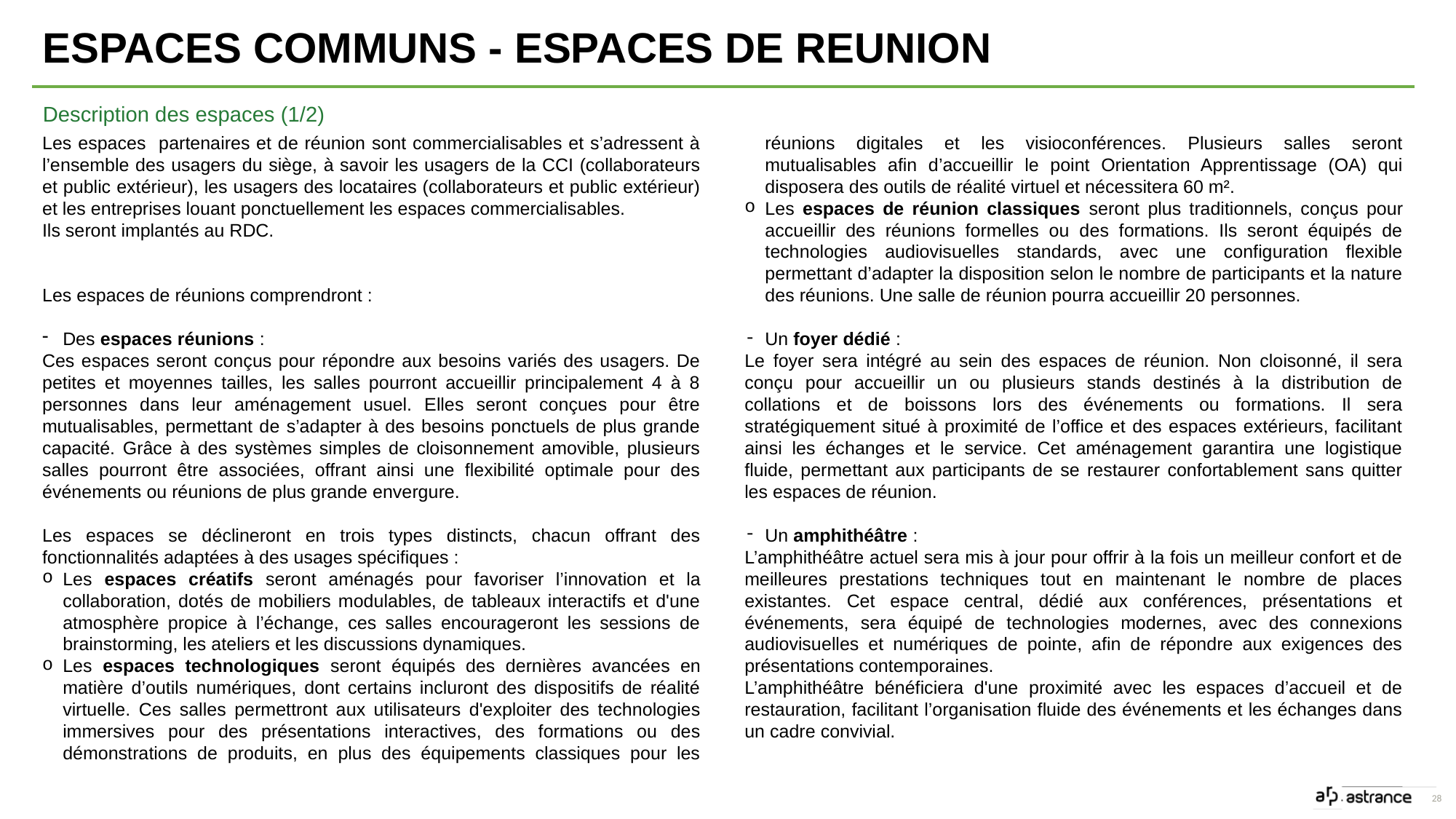

ESPACES COMMUNS - ESPACES DE REUNION
Description des espaces (1/2)
Les espaces  partenaires et de réunion sont commercialisables et s’adressent à l’ensemble des usagers du siège, à savoir les usagers de la CCI (collaborateurs et public extérieur), les usagers des locataires (collaborateurs et public extérieur) et les entreprises louant ponctuellement les espaces commercialisables.
Ils seront implantés au RDC.

Les espaces de réunions comprendront :

Des espaces réunions :
Ces espaces seront conçus pour répondre aux besoins variés des usagers. De petites et moyennes tailles, les salles pourront accueillir principalement 4 à 8 personnes dans leur aménagement usuel. Elles seront conçues pour être mutualisables, permettant de s’adapter à des besoins ponctuels de plus grande capacité. Grâce à des systèmes simples de cloisonnement amovible, plusieurs salles pourront être associées, offrant ainsi une flexibilité optimale pour des événements ou réunions de plus grande envergure.

Les espaces se déclineront en trois types distincts, chacun offrant des fonctionnalités adaptées à des usages spécifiques :
Les espaces créatifs seront aménagés pour favoriser l’innovation et la collaboration, dotés de mobiliers modulables, de tableaux interactifs et d'une atmosphère propice à l’échange, ces salles encourageront les sessions de brainstorming, les ateliers et les discussions dynamiques.
Les espaces technologiques seront équipés des dernières avancées en matière d’outils numériques, dont certains incluront des dispositifs de réalité virtuelle. Ces salles permettront aux utilisateurs d'exploiter des technologies immersives pour des présentations interactives, des formations ou des démonstrations de produits, en plus des équipements classiques pour les réunions digitales et les visioconférences. Plusieurs salles seront mutualisables afin d’accueillir le point Orientation Apprentissage (OA) qui disposera des outils de réalité virtuel et nécessitera 60 m².
Les espaces de réunion classiques seront plus traditionnels, conçus pour accueillir des réunions formelles ou des formations. Ils seront équipés de technologies audiovisuelles standards, avec une configuration flexible permettant d’adapter la disposition selon le nombre de participants et la nature des réunions. Une salle de réunion pourra accueillir 20 personnes.

Un foyer dédié :
Le foyer sera intégré au sein des espaces de réunion. Non cloisonné, il sera conçu pour accueillir un ou plusieurs stands destinés à la distribution de collations et de boissons lors des événements ou formations. Il sera stratégiquement situé à proximité de l’office et des espaces extérieurs, facilitant ainsi les échanges et le service. Cet aménagement garantira une logistique fluide, permettant aux participants de se restaurer confortablement sans quitter les espaces de réunion.

Un amphithéâtre :
L’amphithéâtre actuel sera mis à jour pour offrir à la fois un meilleur confort et de meilleures prestations techniques tout en maintenant le nombre de places existantes. Cet espace central, dédié aux conférences, présentations et événements, sera équipé de technologies modernes, avec des connexions audiovisuelles et numériques de pointe, afin de répondre aux exigences des présentations contemporaines.
L’amphithéâtre bénéficiera d'une proximité avec les espaces d’accueil et de restauration, facilitant l’organisation fluide des événements et les échanges dans un cadre convivial.

28